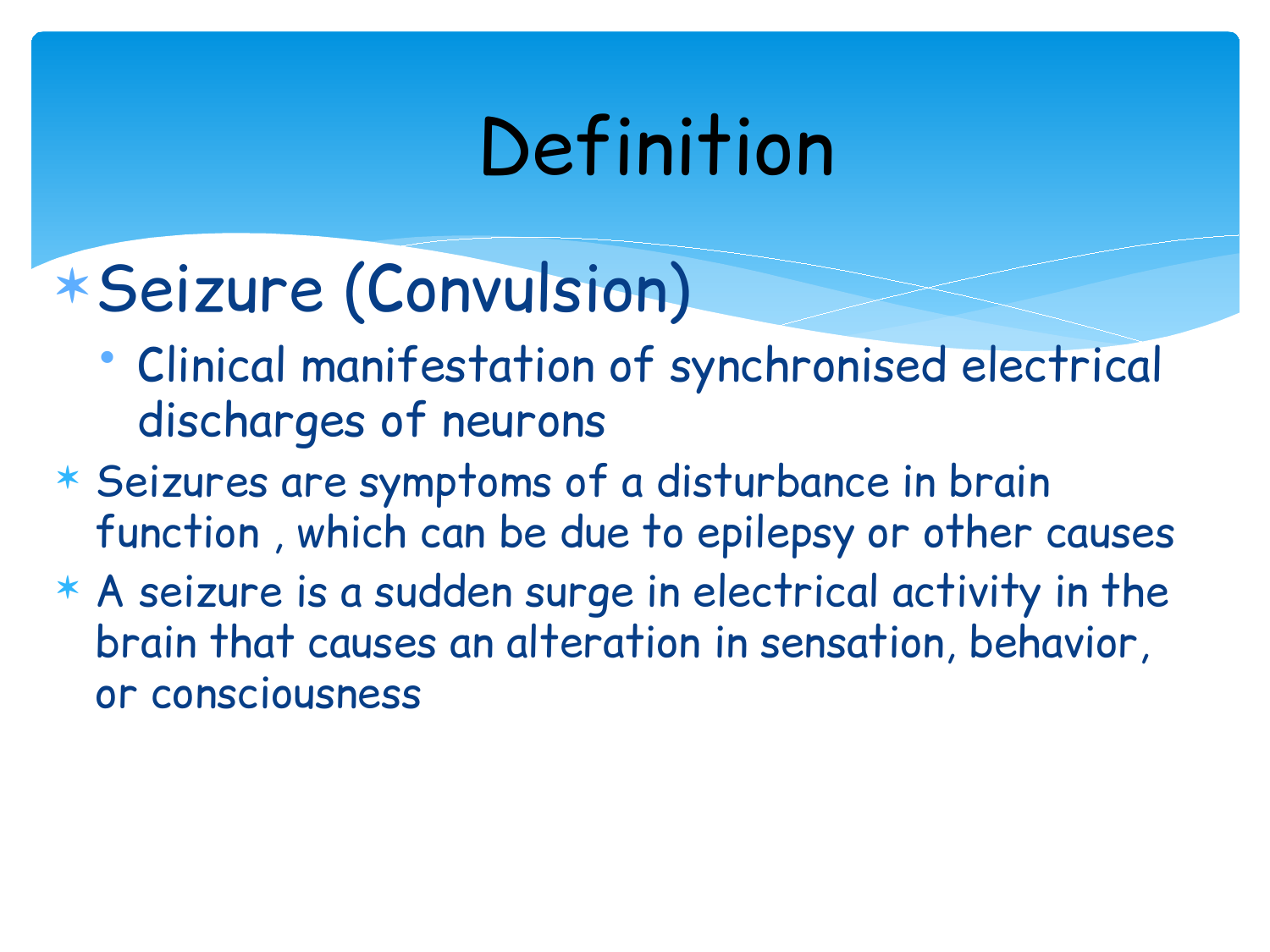

# Definition
Seizure (Convulsion)
Clinical manifestation of synchronised electrical discharges of neurons
Seizures are symptoms of a disturbance in brain function , which can be due to epilepsy or other causes
A seizure is a sudden surge in electrical activity in the brain that causes an alteration in sensation, behavior, or consciousness